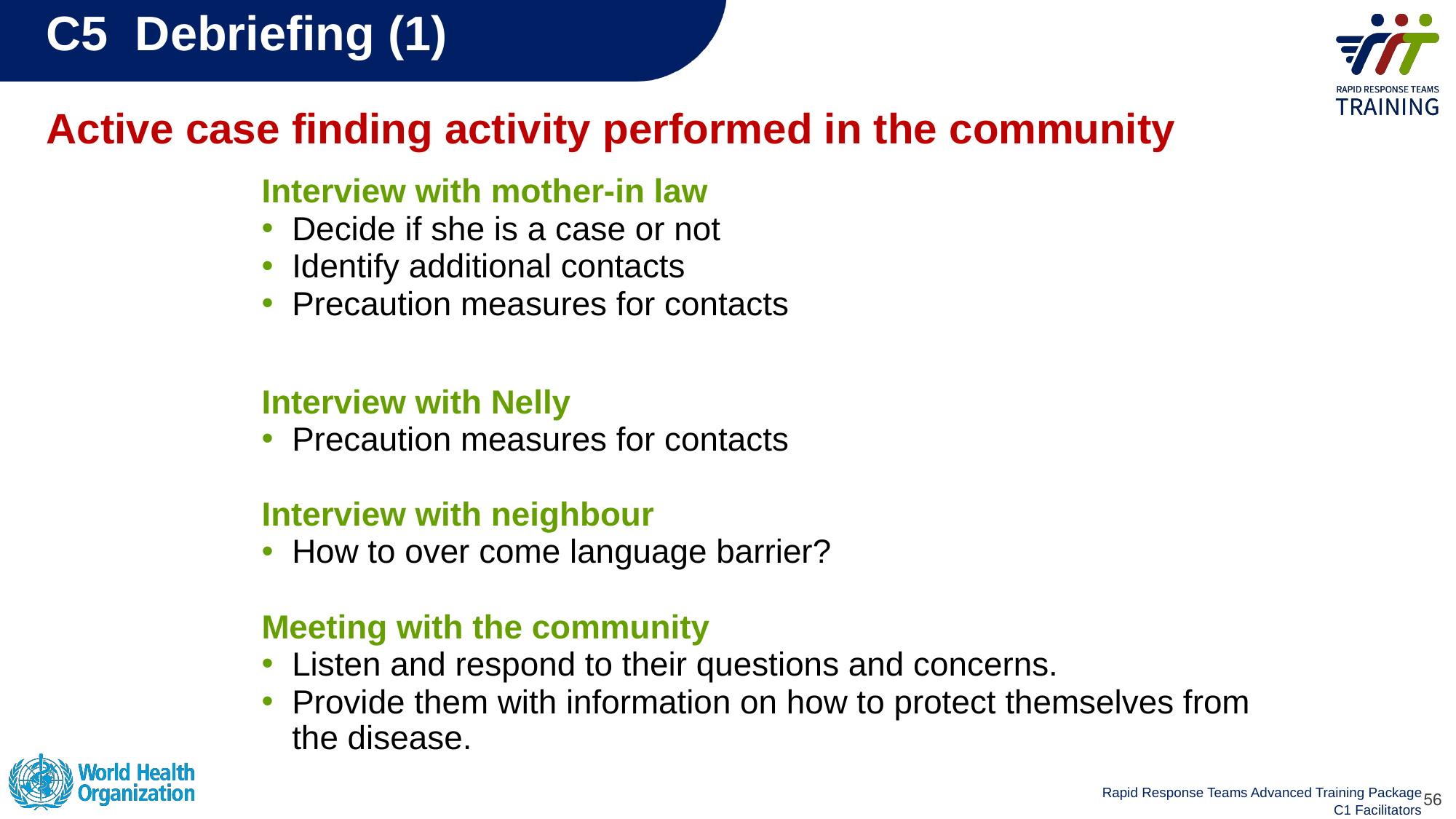

C5  Debriefing (1)
Active case finding activity performed in the community
Interview with mother-in law
Decide if she is a case or not
Identify additional contacts
Precaution measures for contacts

Interview with Nelly
Precaution measures for contacts

Interview with neighbour
How to over come language barrier?

Meeting with the community
Listen and respond to their questions and concerns.
Provide them with information on how to protect themselves from the disease.